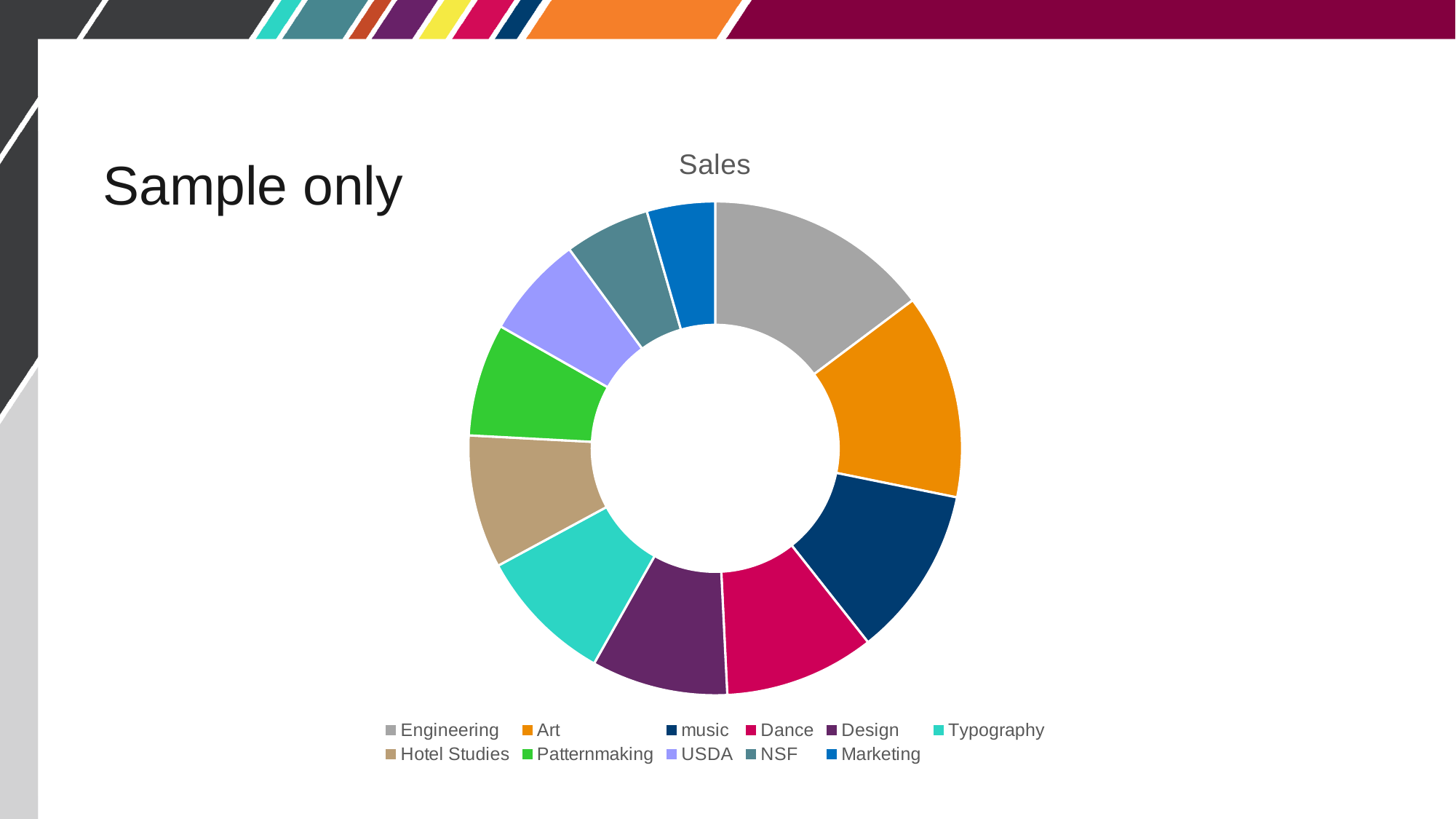

### Chart:

| Category | Sales |
|---|---|
| Engineering | 6.6 |
| Art | 6.0 |
| music | 5.0 |
| Dance | 4.4 |
| Design | 4.0 |
| Typography | 4.0 |
| Hotel Studies | 3.9 |
| Patternmaking | 3.3 |
| USDA | 3.0 |
| NSF | 2.5 |
| Marketing | 2.0 |
# Sample only